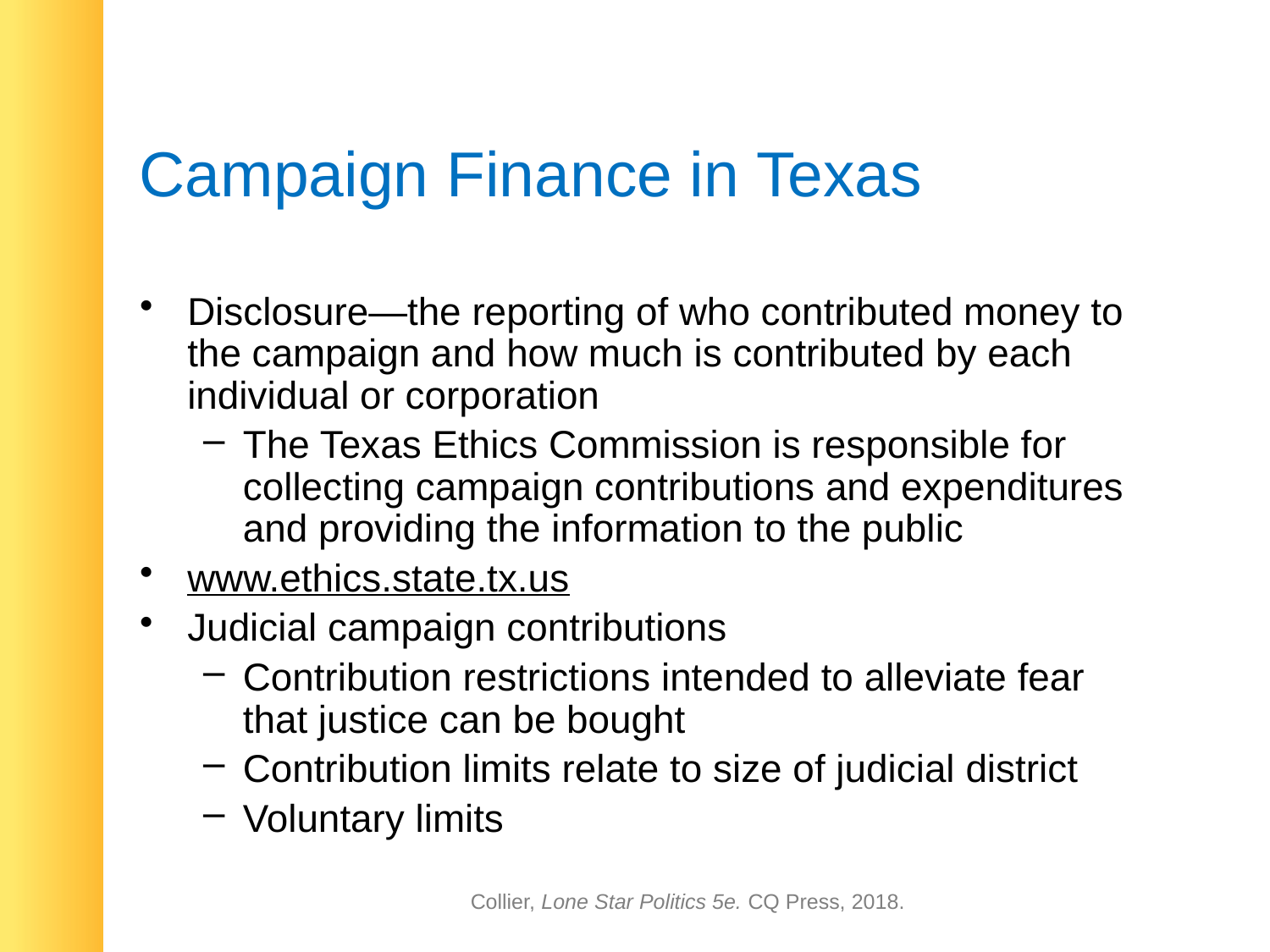

# Campaign Finance in Texas
Disclosure—the reporting of who contributed money to the campaign and how much is contributed by each individual or corporation
The Texas Ethics Commission is responsible for collecting campaign contributions and expenditures and providing the information to the public
www.ethics.state.tx.us
Judicial campaign contributions
Contribution restrictions intended to alleviate fear that justice can be bought
Contribution limits relate to size of judicial district
Voluntary limits

Collier, Lone Star Politics 5e. CQ Press, 2018.